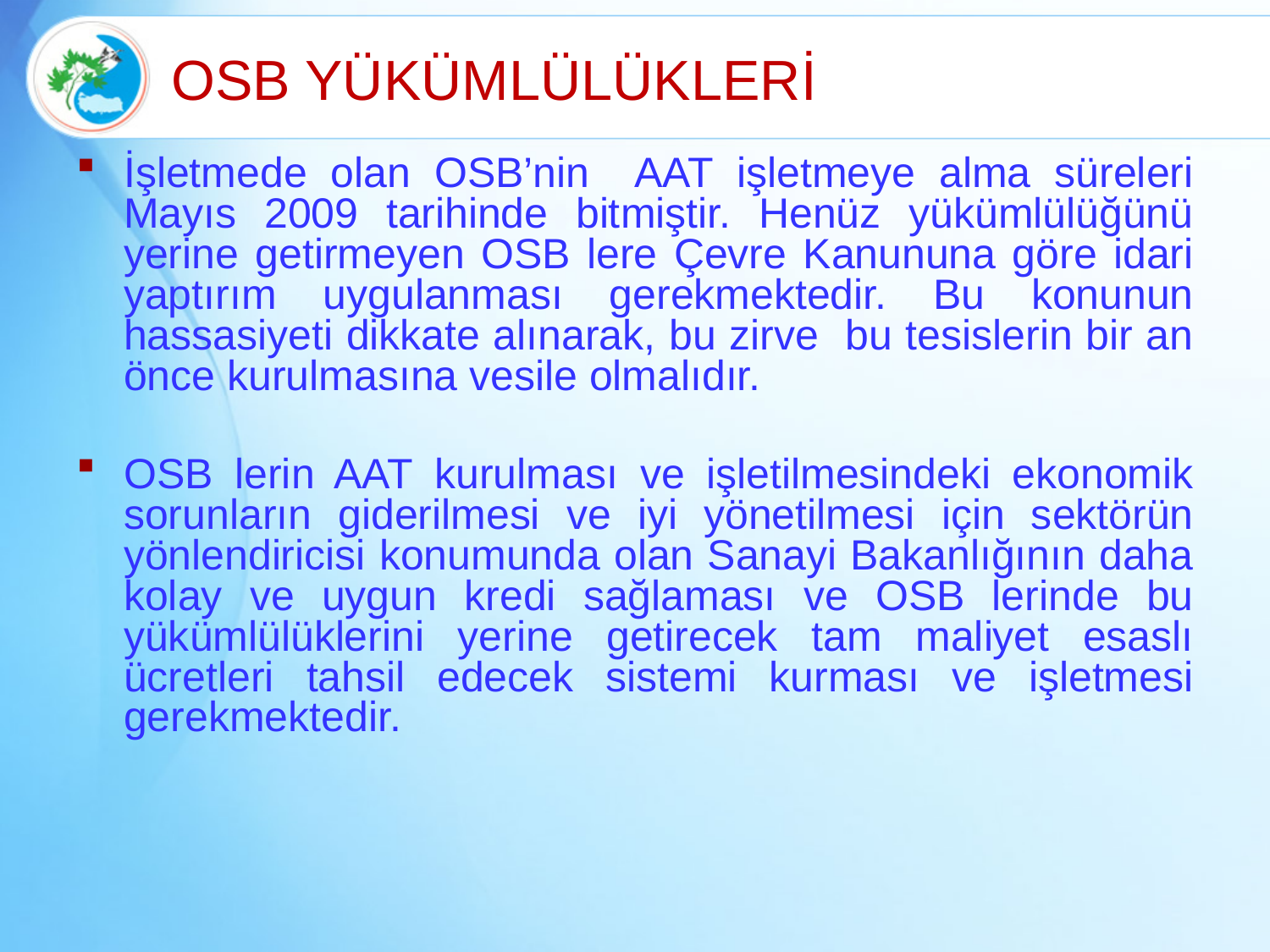

# OSB YÜKÜMLÜLÜKLERİ
İşletmede olan OSB’nin  AAT işletmeye alma süreleri Mayıs 2009 tarihinde bitmiştir. Henüz yükümlülüğünü yerine getirmeyen OSB lere Çevre Kanununa göre idari yaptırım uygulanması gerekmektedir. Bu konunun hassasiyeti dikkate alınarak, bu zirve  bu tesislerin bir an önce kurulmasına vesile olmalıdır.

OSB lerin AAT kurulması ve işletilmesindeki ekonomik sorunların giderilmesi ve iyi yönetilmesi için sektörün yönlendiricisi konumunda olan Sanayi Bakanlığının daha kolay ve uygun kredi sağlaması ve OSB lerinde bu yükümlülüklerini yerine getirecek tam maliyet esaslı ücretleri tahsil edecek sistemi kurması ve işletmesi gerekmektedir.